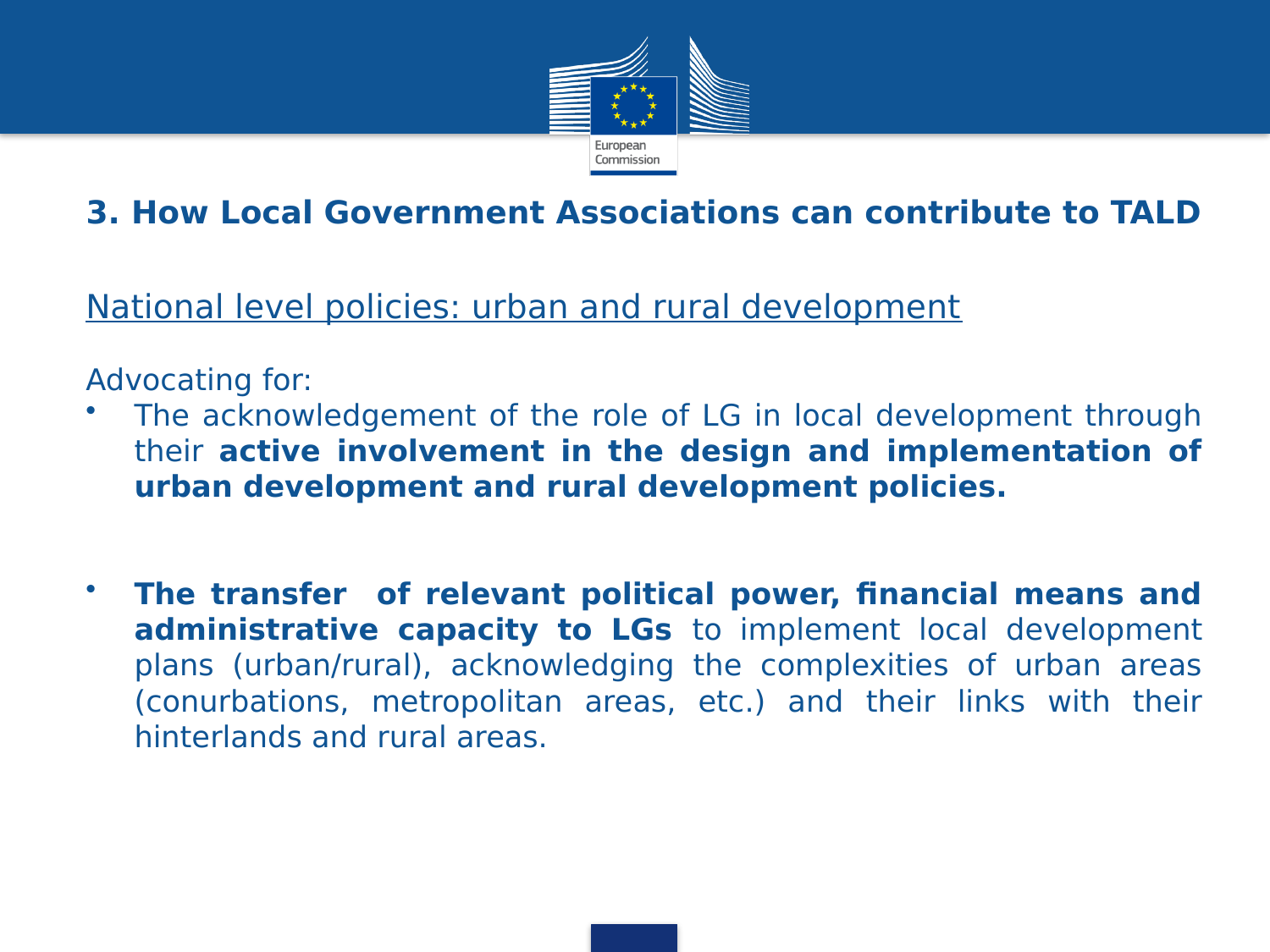

3. How Local Government Associations can contribute to TALD

National level policies: urban and rural development

Advocating for:
The acknowledgement of the role of LG in local development through their active involvement in the design and implementation of urban development and rural development policies.

The transfer  of relevant political power, financial means and administrative capacity to LGs to implement local development plans (urban/rural), acknowledging the complexities of urban areas (conurbations, metropolitan areas, etc.) and their links with their hinterlands and rural areas.